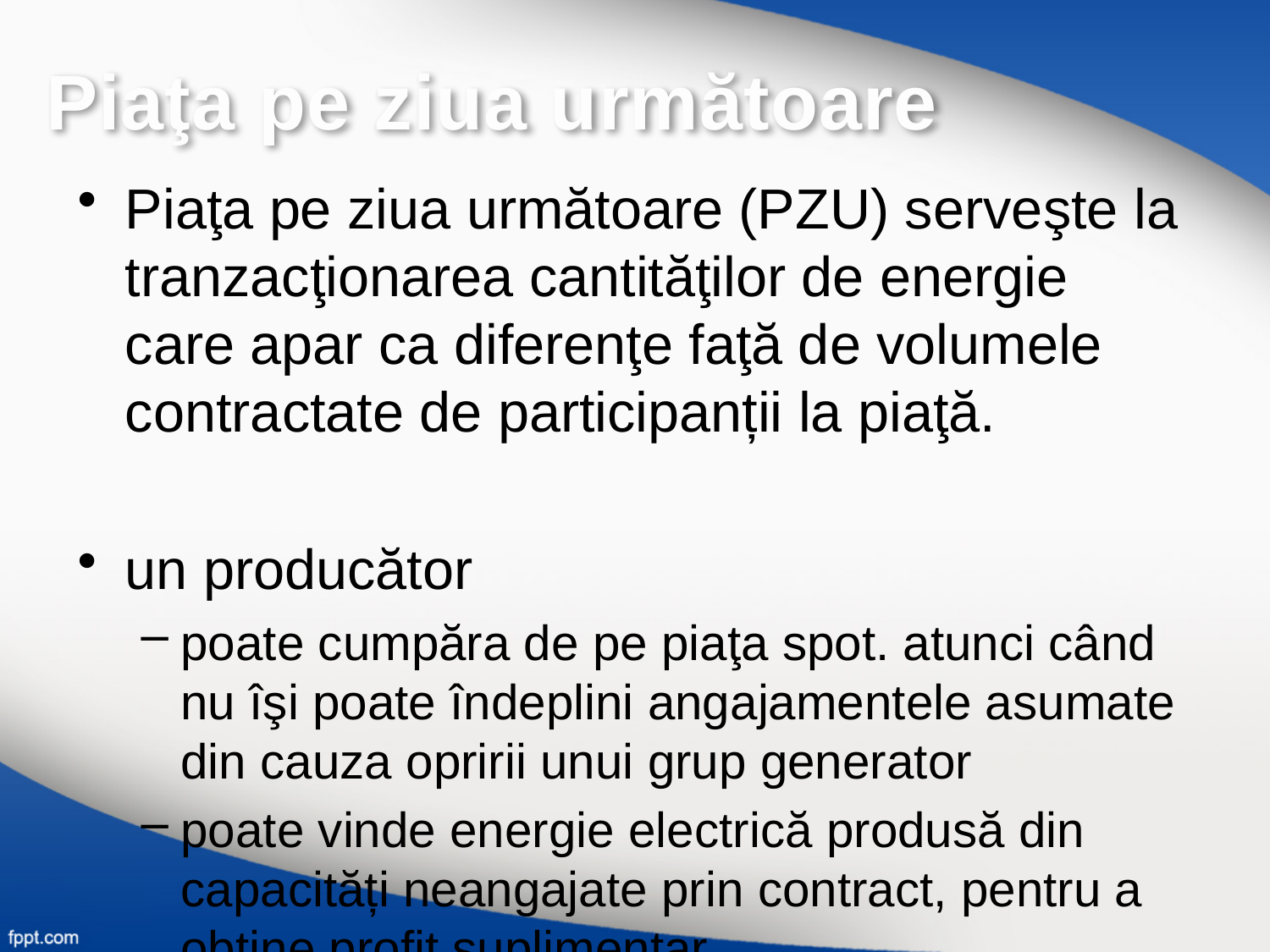

Piaţa pe ziua următoare
Piaţa pe ziua următoare (PZU) serveşte la tranzacţionarea cantităţilor de energie care apar ca diferenţe faţă de volumele contractate de participanții la piaţă.

un producător
poate cumpăra de pe piaţa spot. atunci când nu îşi poate îndeplini angajamentele asumate din cauza opririi unui grup generator
poate vinde energie electrică produsă din capacități neangajate prin contract, pentru a obţine profit suplimentar.